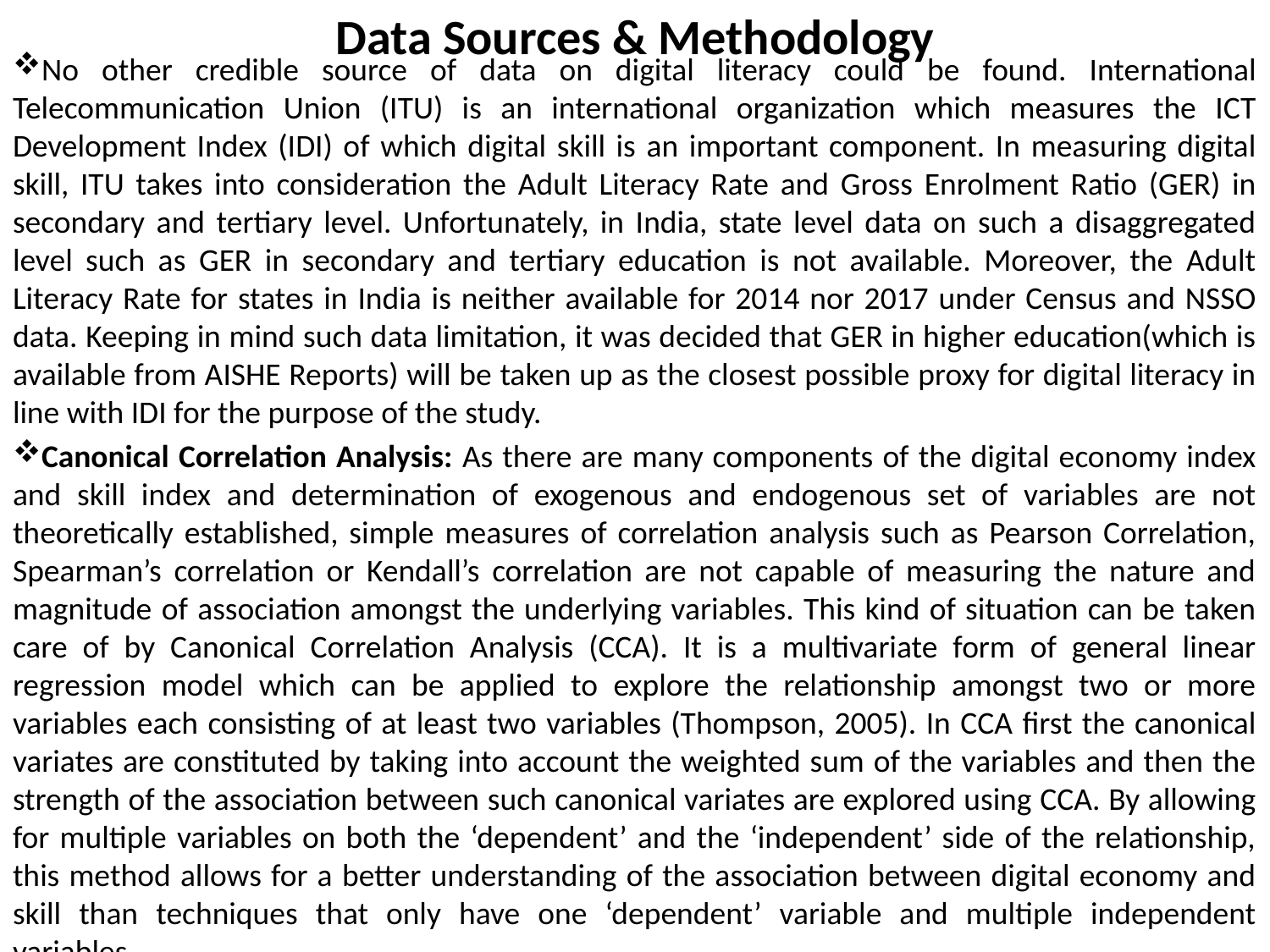

# Data Sources & Methodology
No other credible source of data on digital literacy could be found. International Telecommunication Union (ITU) is an international organization which measures the ICT Development Index (IDI) of which digital skill is an important component. In measuring digital skill, ITU takes into consideration the Adult Literacy Rate and Gross Enrolment Ratio (GER) in secondary and tertiary level. Unfortunately, in India, state level data on such a disaggregated level such as GER in secondary and tertiary education is not available. Moreover, the Adult Literacy Rate for states in India is neither available for 2014 nor 2017 under Census and NSSO data. Keeping in mind such data limitation, it was decided that GER in higher education(which is available from AISHE Reports) will be taken up as the closest possible proxy for digital literacy in line with IDI for the purpose of the study.
Canonical Correlation Analysis: As there are many components of the digital economy index and skill index and determination of exogenous and endogenous set of variables are not theoretically established, simple measures of correlation analysis such as Pearson Correlation, Spearman’s correlation or Kendall’s correlation are not capable of measuring the nature and magnitude of association amongst the underlying variables. This kind of situation can be taken care of by Canonical Correlation Analysis (CCA). It is a multivariate form of general linear regression model which can be applied to explore the relationship amongst two or more variables each consisting of at least two variables (Thompson, 2005). In CCA first the canonical variates are constituted by taking into account the weighted sum of the variables and then the strength of the association between such canonical variates are explored using CCA. By allowing for multiple variables on both the ‘dependent’ and the ‘independent’ side of the relationship, this method allows for a better understanding of the association between digital economy and skill than techniques that only have one ‘dependent’ variable and multiple independent variables.